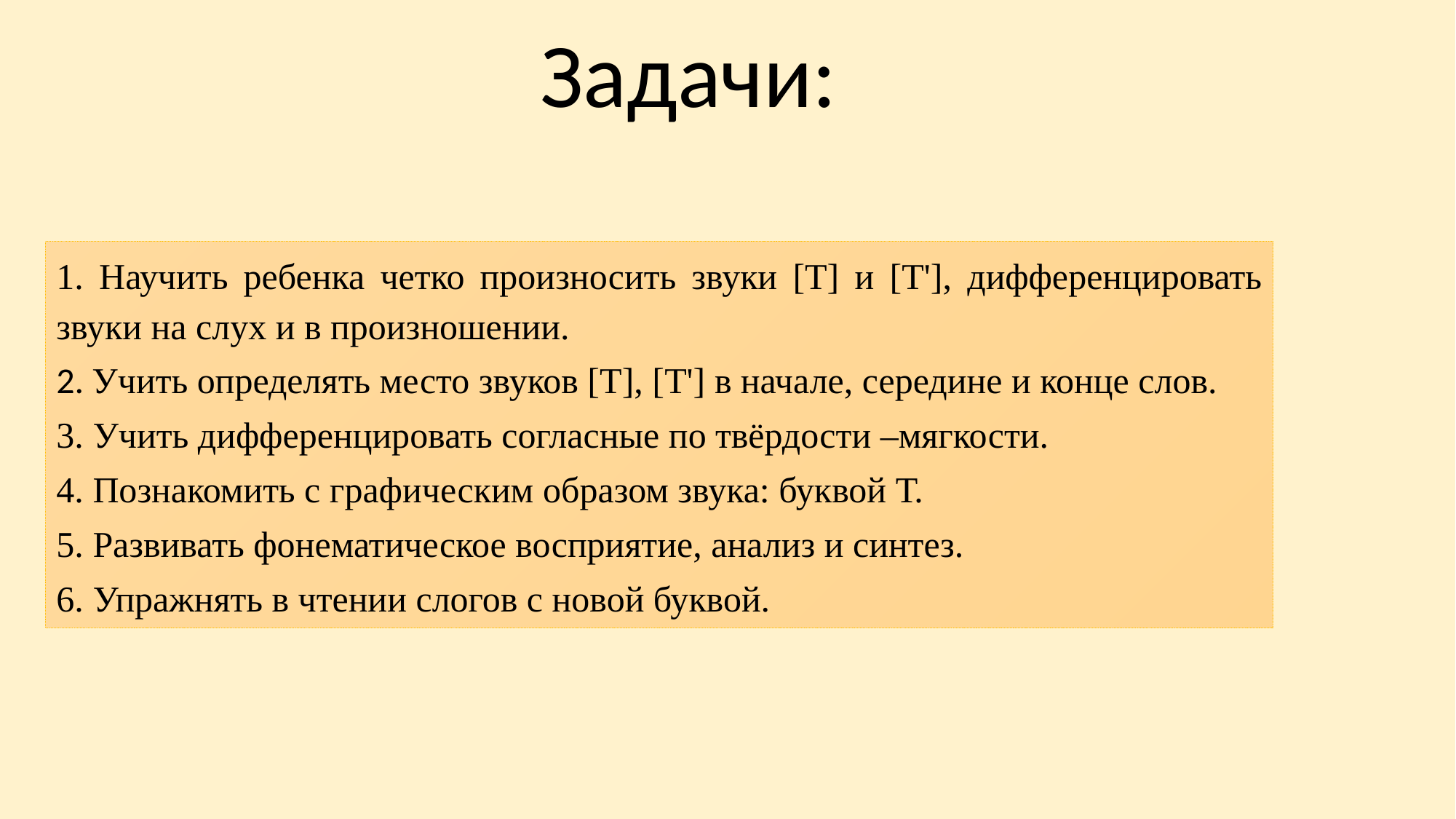

# Задачи:
1. Научить ребенка четко произносить звуки [Т] и [Т'], дифференцировать звуки на слух и в произношении.
2. Учить определять место звуков [Т], [Т'] в начале, середине и конце слов.
3. Учить дифференцировать согласные по твёрдости –мягкости.
4. Познакомить с графическим образом звука: буквой Т.
5. Развивать фонематическое восприятие, анализ и синтез.
6. Упражнять в чтении слогов с новой буквой.